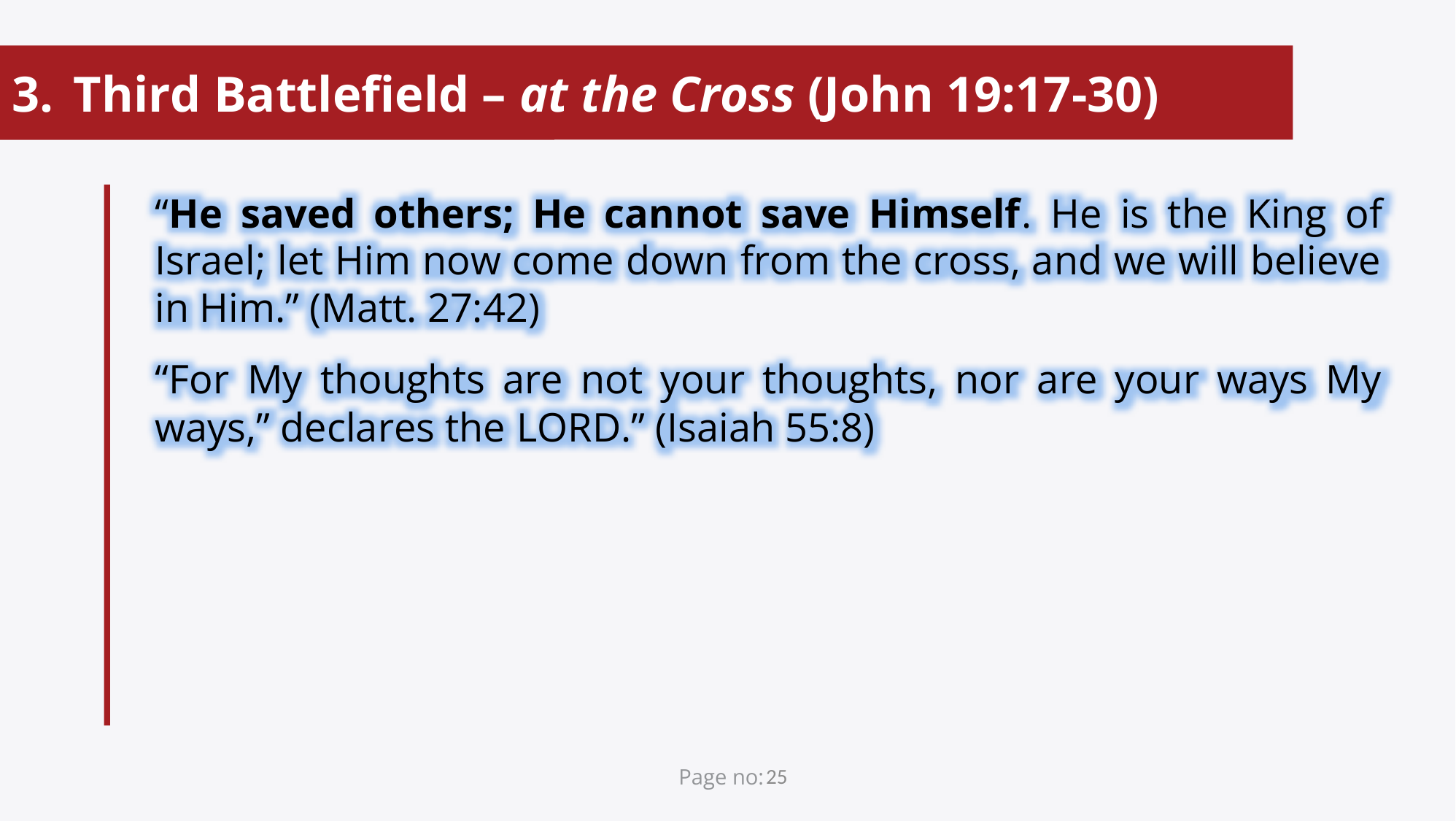

Third Battlefield – at the Cross (John 19:17-30)
“He saved others; He cannot save Himself. He is the King of Israel; let Him now come down from the cross, and we will believe in Him.” (Matt. 27:42)
“For My thoughts are not your thoughts, nor are your ways My ways,” declares the Lord.” (Isaiah 55:8)